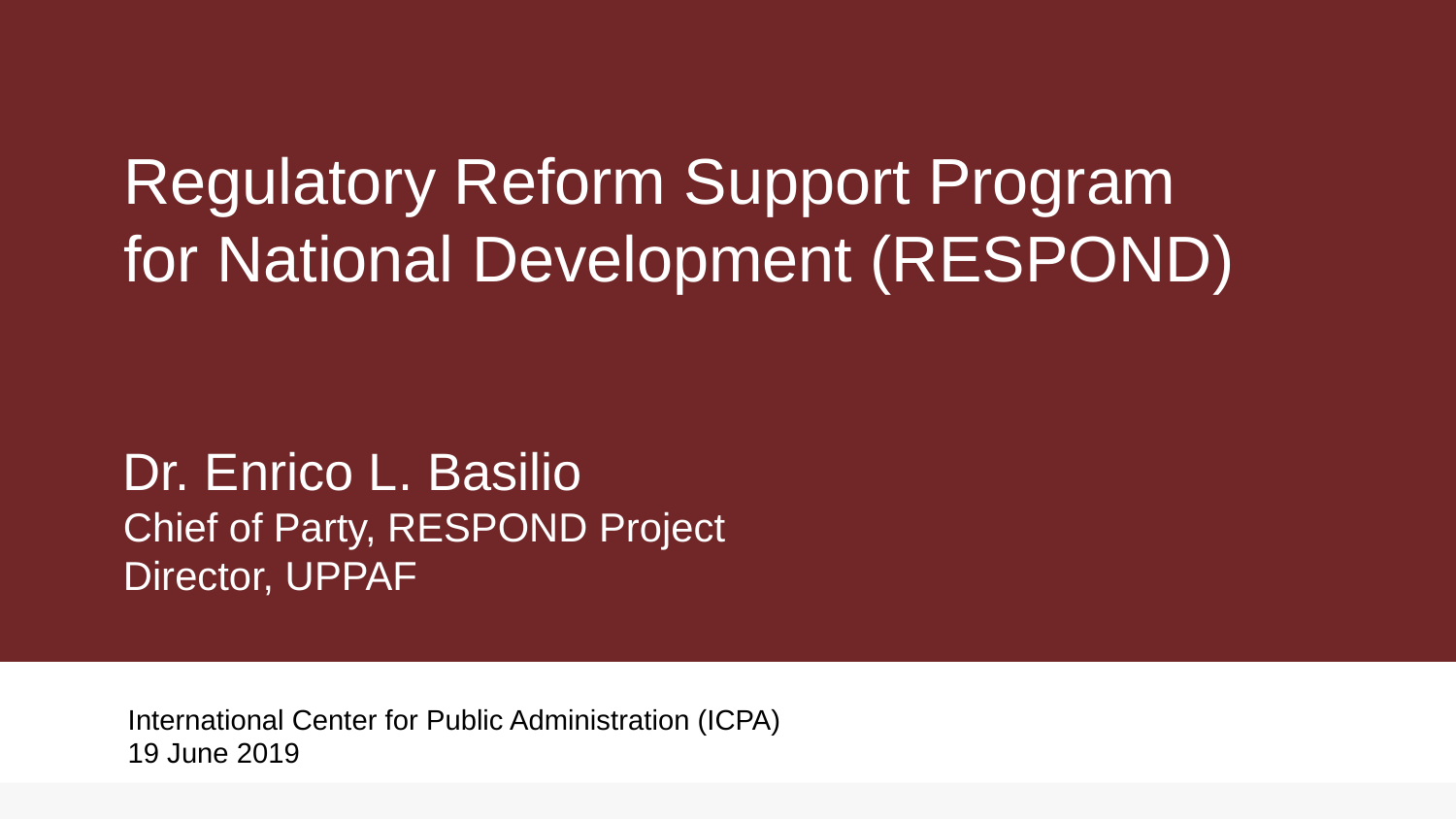

# Regulatory Reform Support Program for National Development (RESPOND)
Dr. Enrico L. Basilio
Chief of Party, RESPOND Project
Director, UPPAF
International Center for Public Administration (ICPA)
19 June 2019